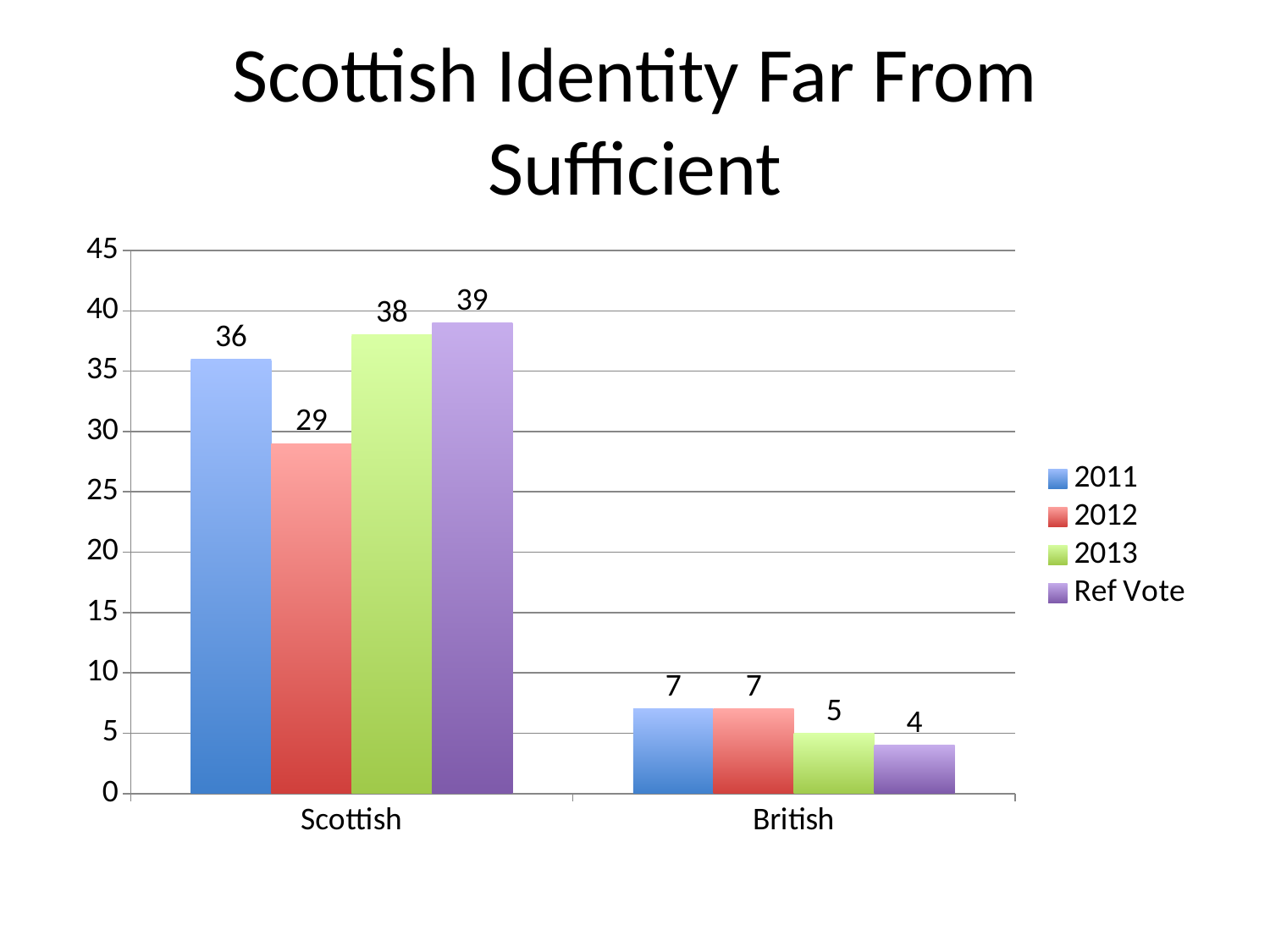

# Scottish Identity Far From Sufficient

### Chart

| Category | 2011 | 2012 | 2013 | Ref Vote |
|---|---|---|---|---|
| Scottish | 36.0 | 29.0 | 38.0 | 39.0 |
| British | 7.0 | 7.0 | 5.0 | 4.0 |